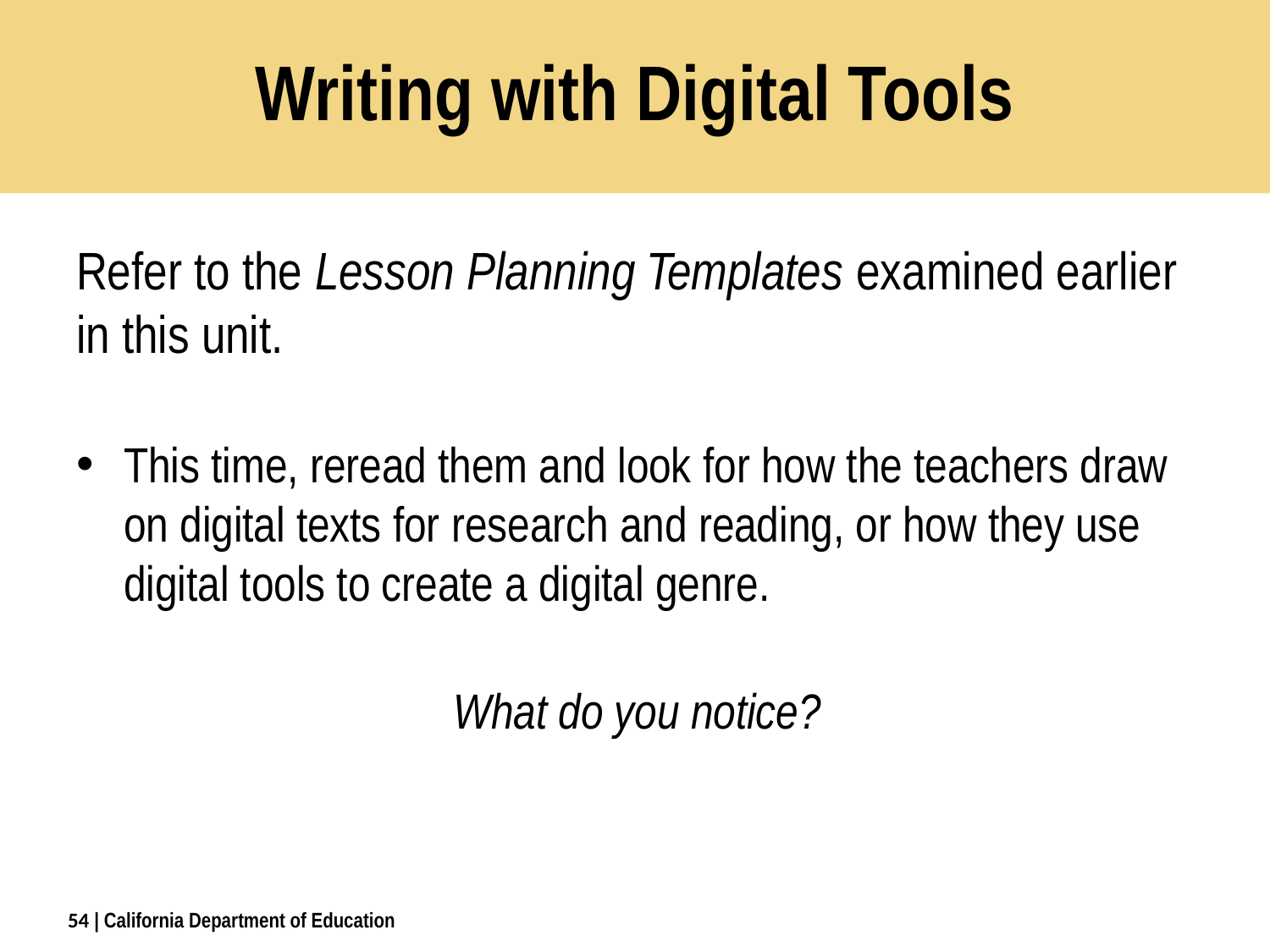

# Writing with Digital Tools
Refer to the Lesson Planning Templates examined earlier in this unit.

This time, reread them and look for how the teachers draw on digital texts for research and reading, or how they use digital tools to create a digital genre.

What do you notice?
54
| California Department of Education